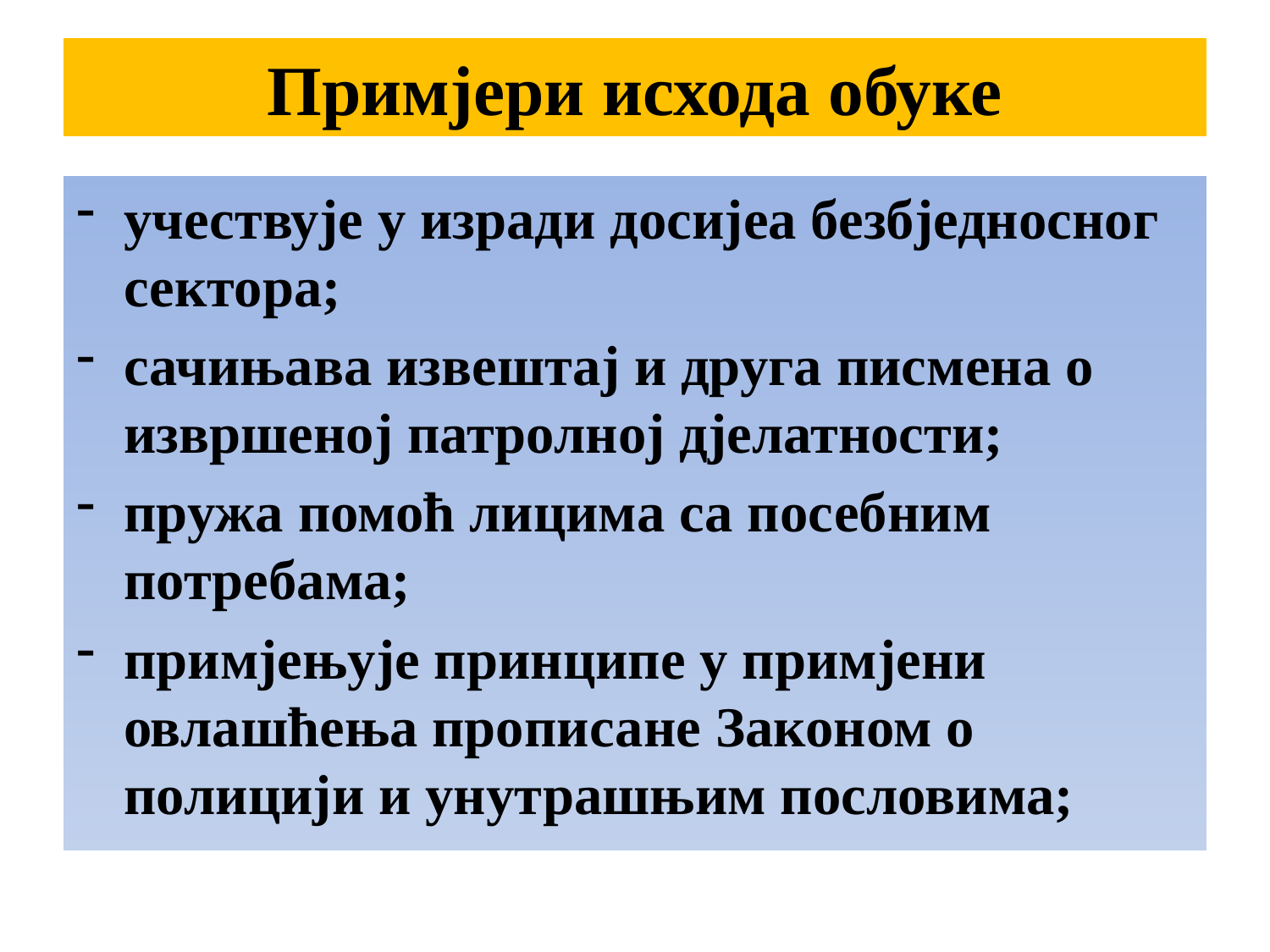

# Примјери исхода обуке
учествује у изради досијеа безбједносног сектора;
сачињава извештај и друга писмена о извршеној патролној дјелатности;
пружа помоћ лицима са посебним потребама;
примјењује принципе у примјени овлашћења прописане Законом о полицији и унутрашњим пословима;